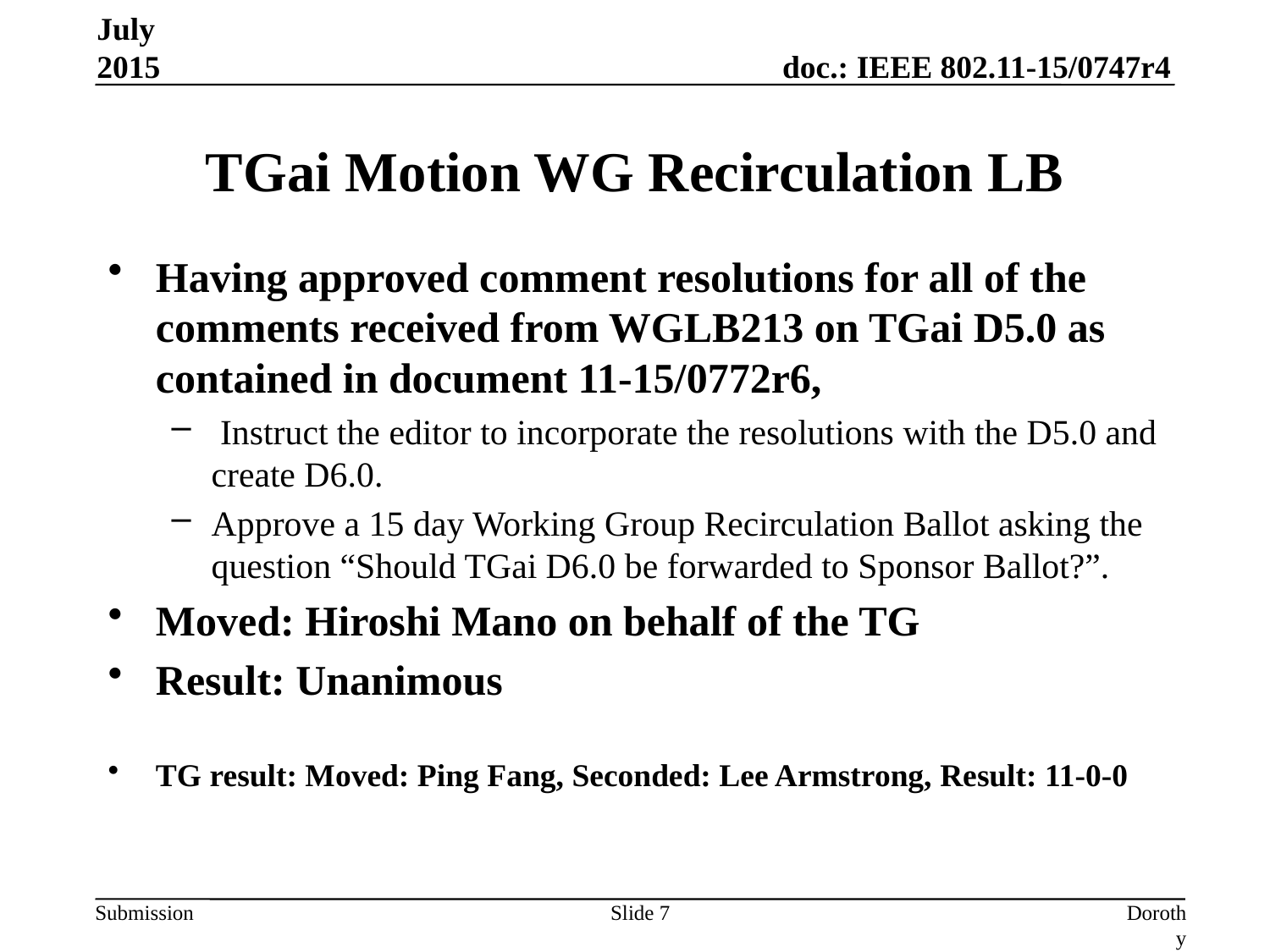

July 2015
# TGai Motion WG Recirculation LB
Having approved comment resolutions for all of the comments received from WGLB213 on TGai D5.0 as contained in document 11-15/0772r6,
 Instruct the editor to incorporate the resolutions with the D5.0 and create D6.0.
Approve a 15 day Working Group Recirculation Ballot asking the question “Should TGai D6.0 be forwarded to Sponsor Ballot?”.
Moved: Hiroshi Mano on behalf of the TG
Result: Unanimous

TG result: Moved: Ping Fang, Seconded: Lee Armstrong, Result: 11-0-0

Slide 7
Dorothy Stanley, HP-Aruba Networks